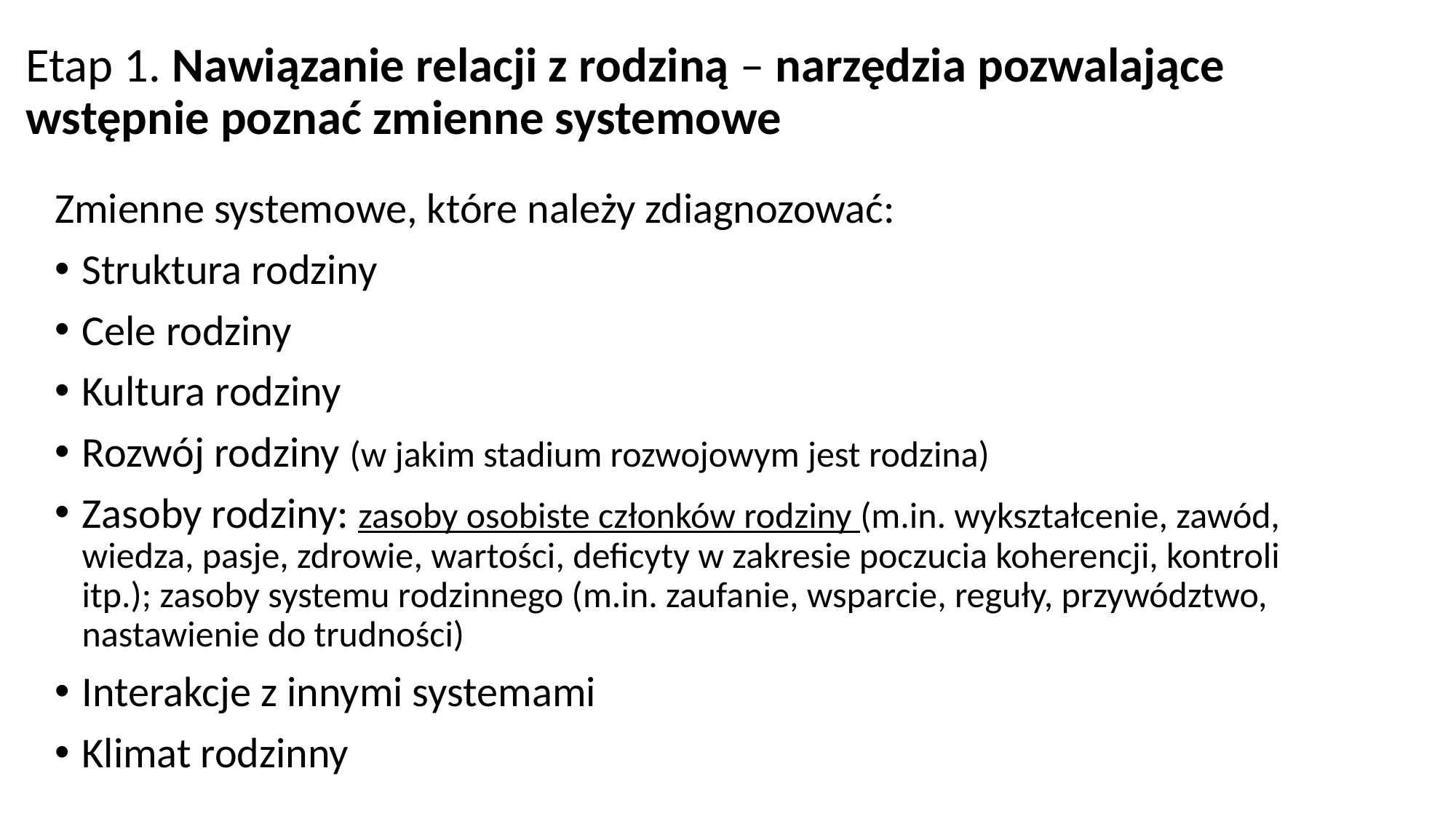

# Etap 1. Nawiązanie relacji z rodziną – narzędzia pozwalające wstępnie poznać zmienne systemowe
Zmienne systemowe, które należy zdiagnozować:
Struktura rodziny
Cele rodziny
Kultura rodziny
Rozwój rodziny (w jakim stadium rozwojowym jest rodzina)
Zasoby rodziny: zasoby osobiste członków rodziny (m.in. wykształcenie, zawód, wiedza, pasje, zdrowie, wartości, deficyty w zakresie poczucia koherencji, kontroli itp.); zasoby systemu rodzinnego (m.in. zaufanie, wsparcie, reguły, przywództwo, nastawienie do trudności)
Interakcje z innymi systemami
Klimat rodzinny